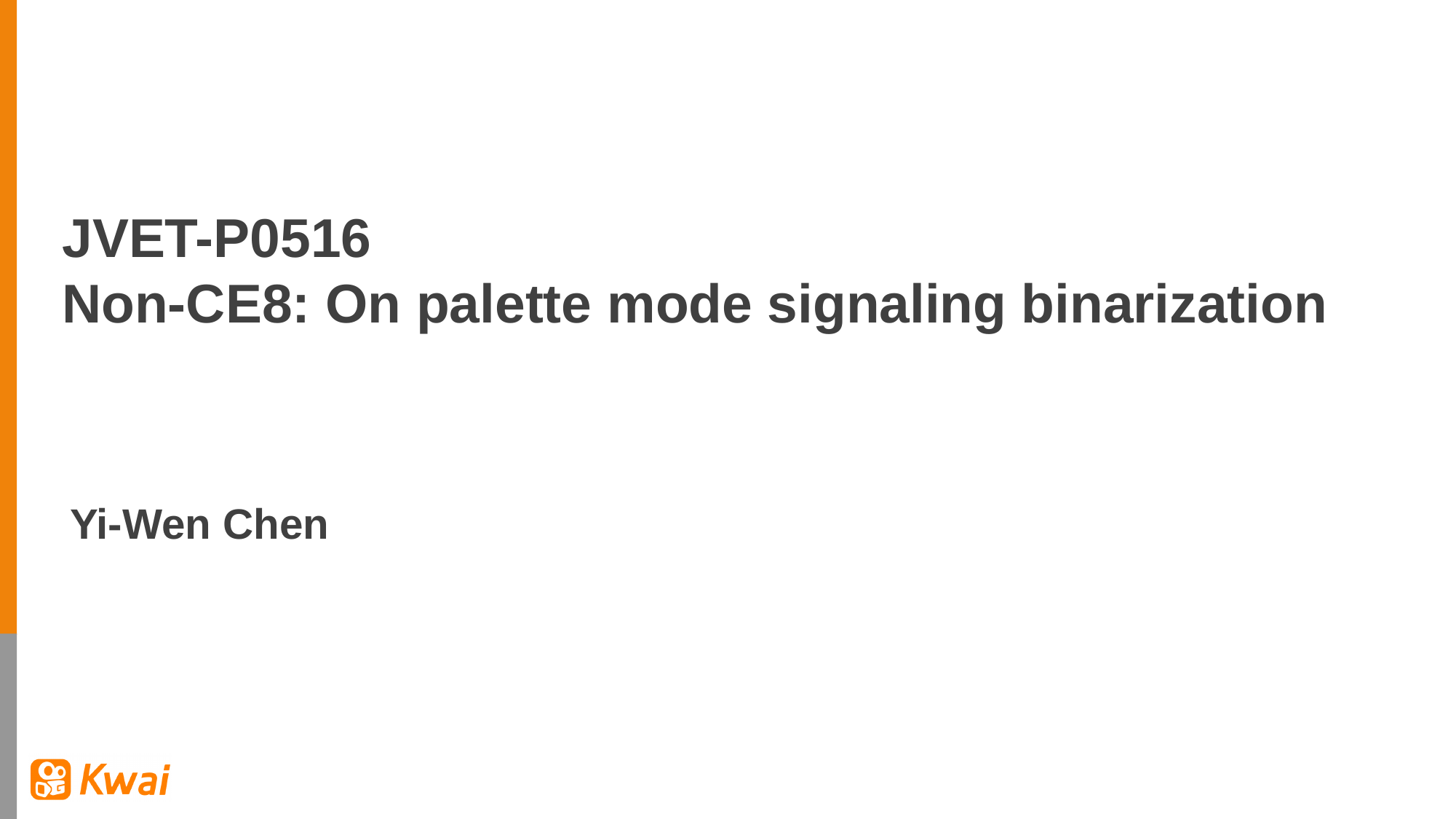

JVET-P0516
Non-CE8: On palette mode signaling binarization
Yi-Wen Chen